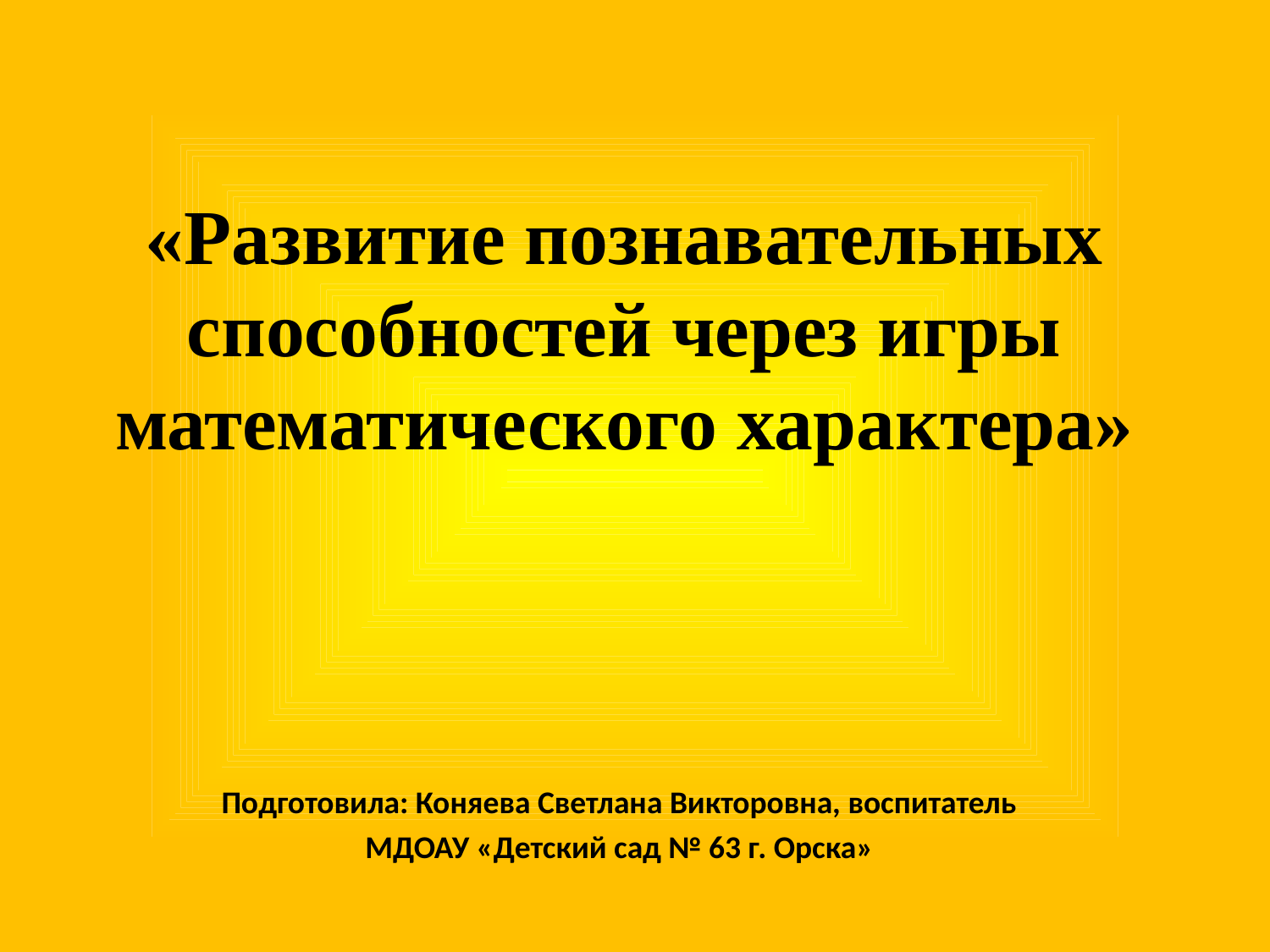

# «Развитие познавательных способностей через игры математического характера»
Подготовила: Коняева Светлана Викторовна, воспитатель
МДОАУ «Детский сад № 63 г. Орска»